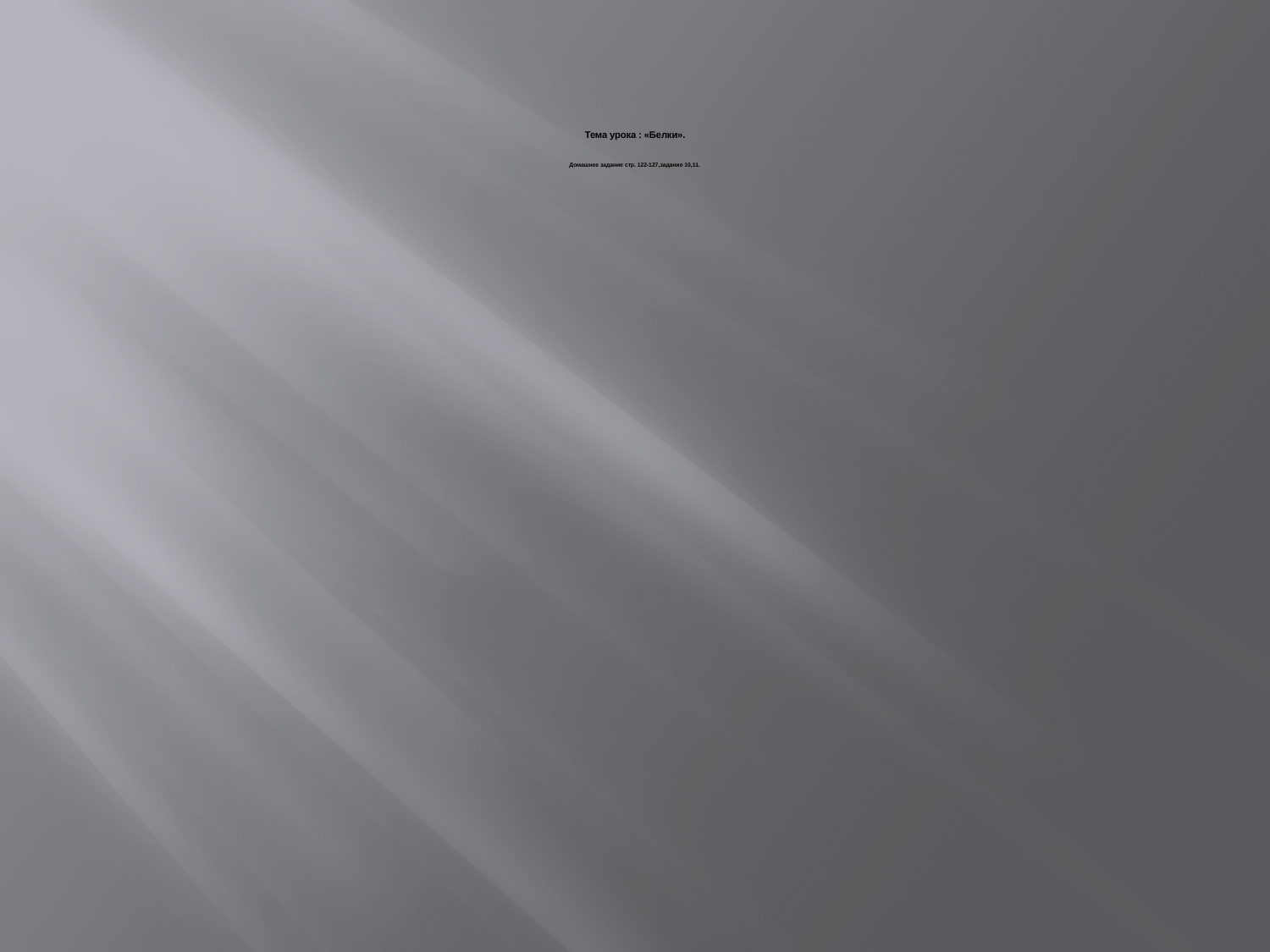

# Тема урока : «Белки». Домашнее задание стр. 122-127,задание 10,11.